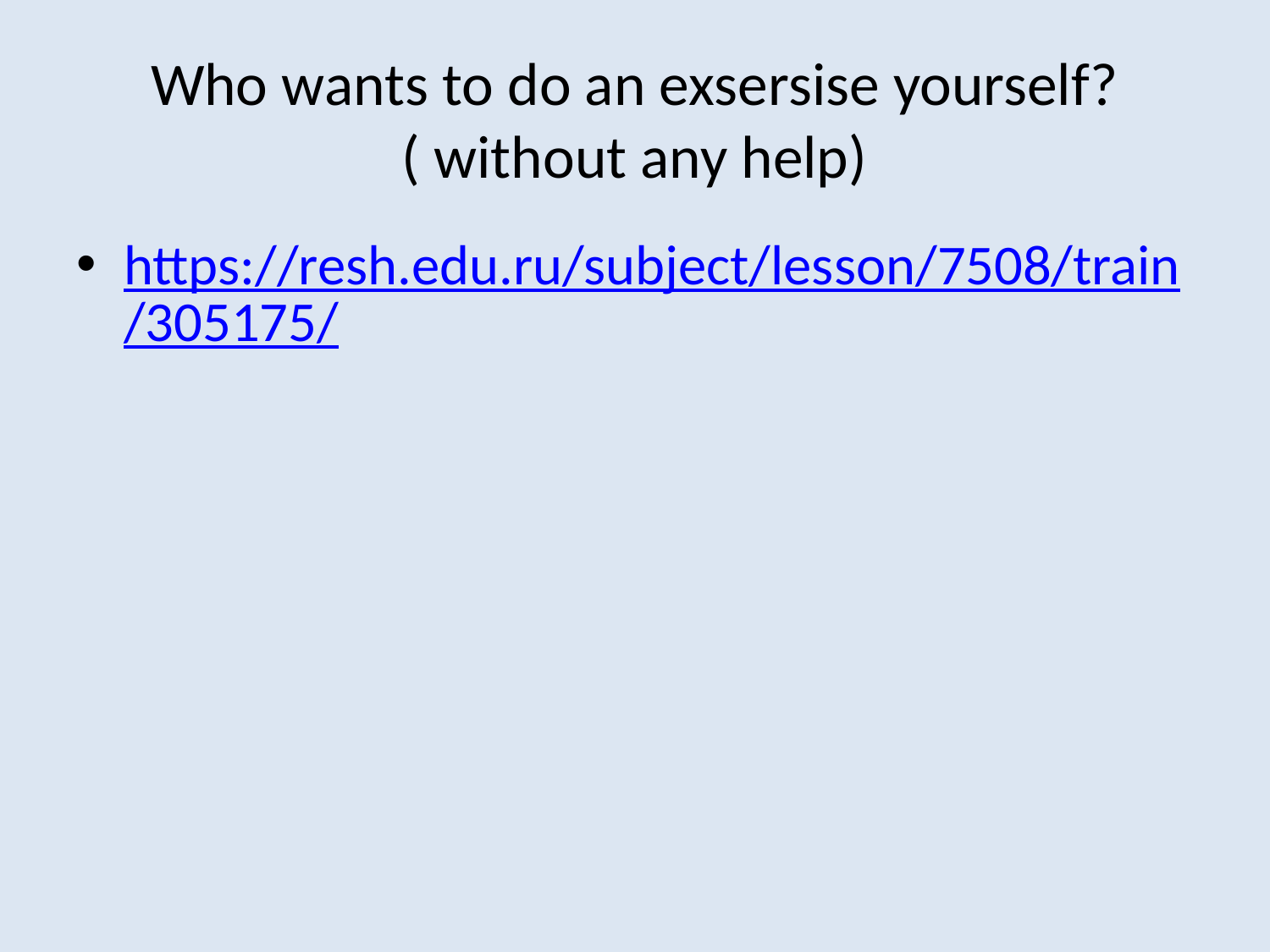

# Who wants to do an exsersise yourself?( without any help)
https://resh.edu.ru/subject/lesson/7508/train/305175/